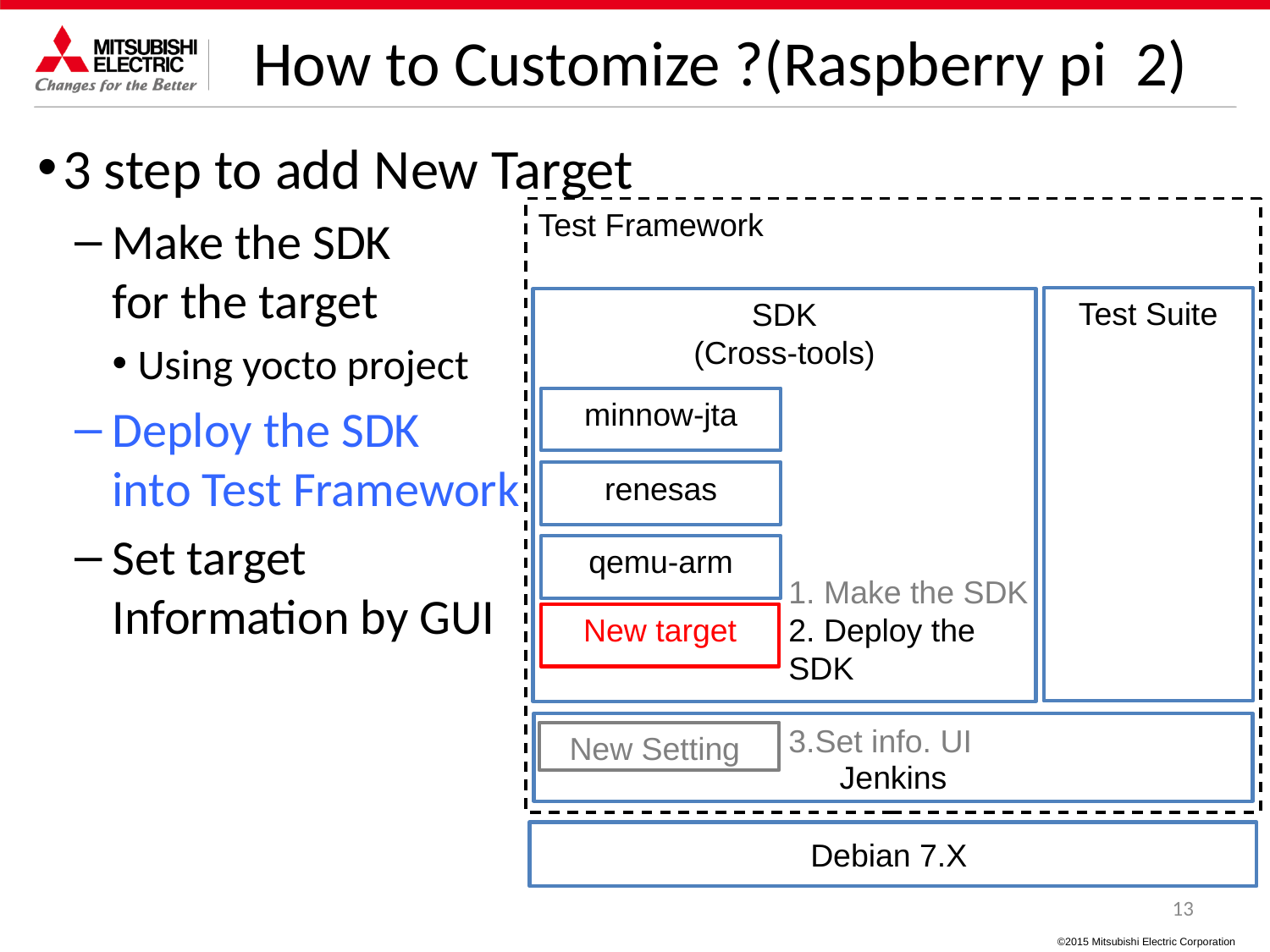

# How to Customize ?(Raspberry pi  2)

3 step to add New Target
Make the SDK
for the target
Using yocto project
Deploy the SDK
into Test Framework
Set target
Information by GUI
Test Framework

Test Suite
SDK
(Cross-tools)
minnow-jta
renesas
qemu-arm
1. Make the SDK
2. Deploy the SDK
New target

Jenkins
3.Set info. UI
New Setting
Debian 7.X
13